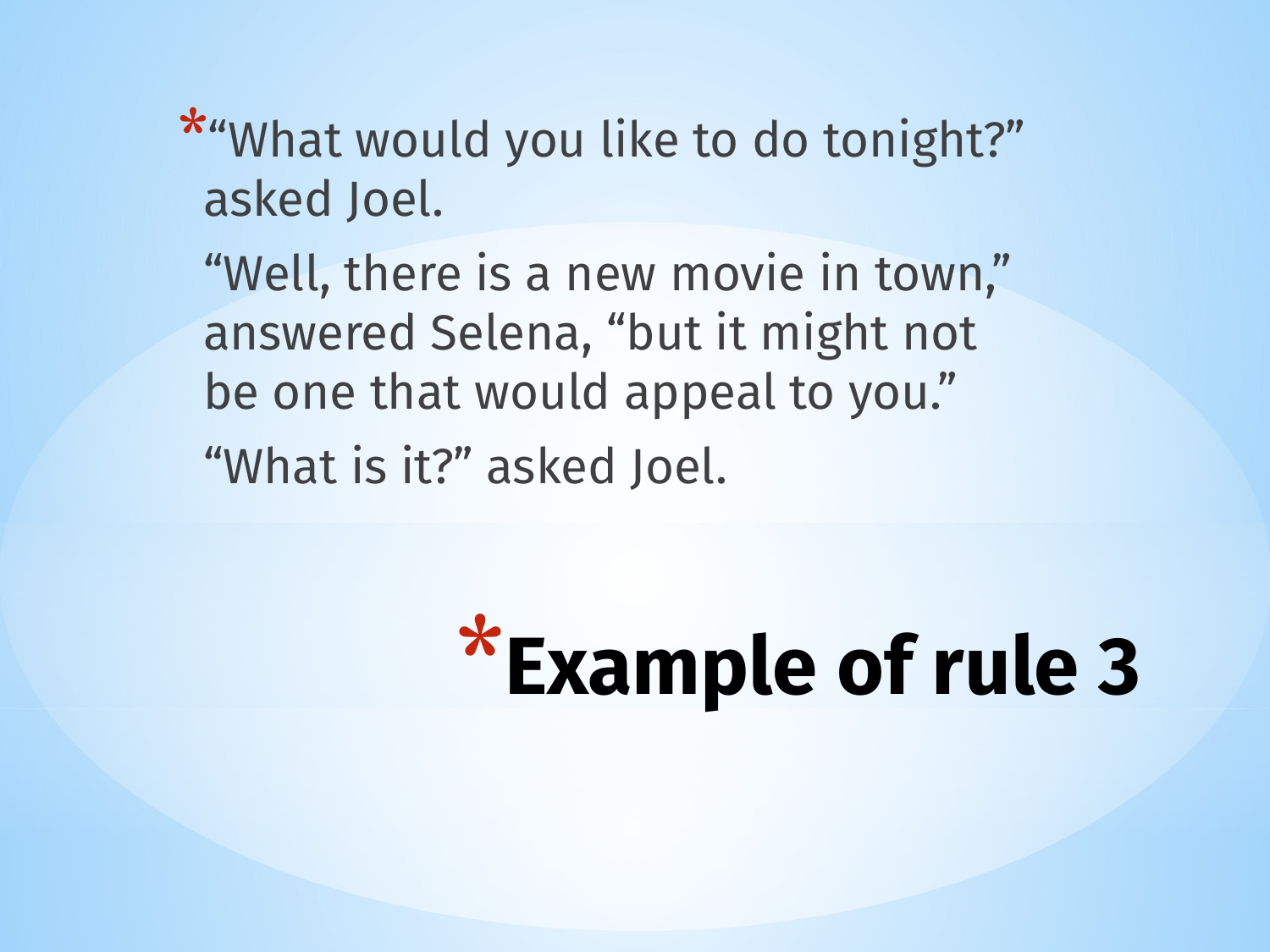

“What would you like to do tonight?” asked Joel.
“Well, there is a new movie in town,” answered Selena, “but it might not be one that would appeal to you.”
“What is it?” asked Joel.
# Example of rule 3